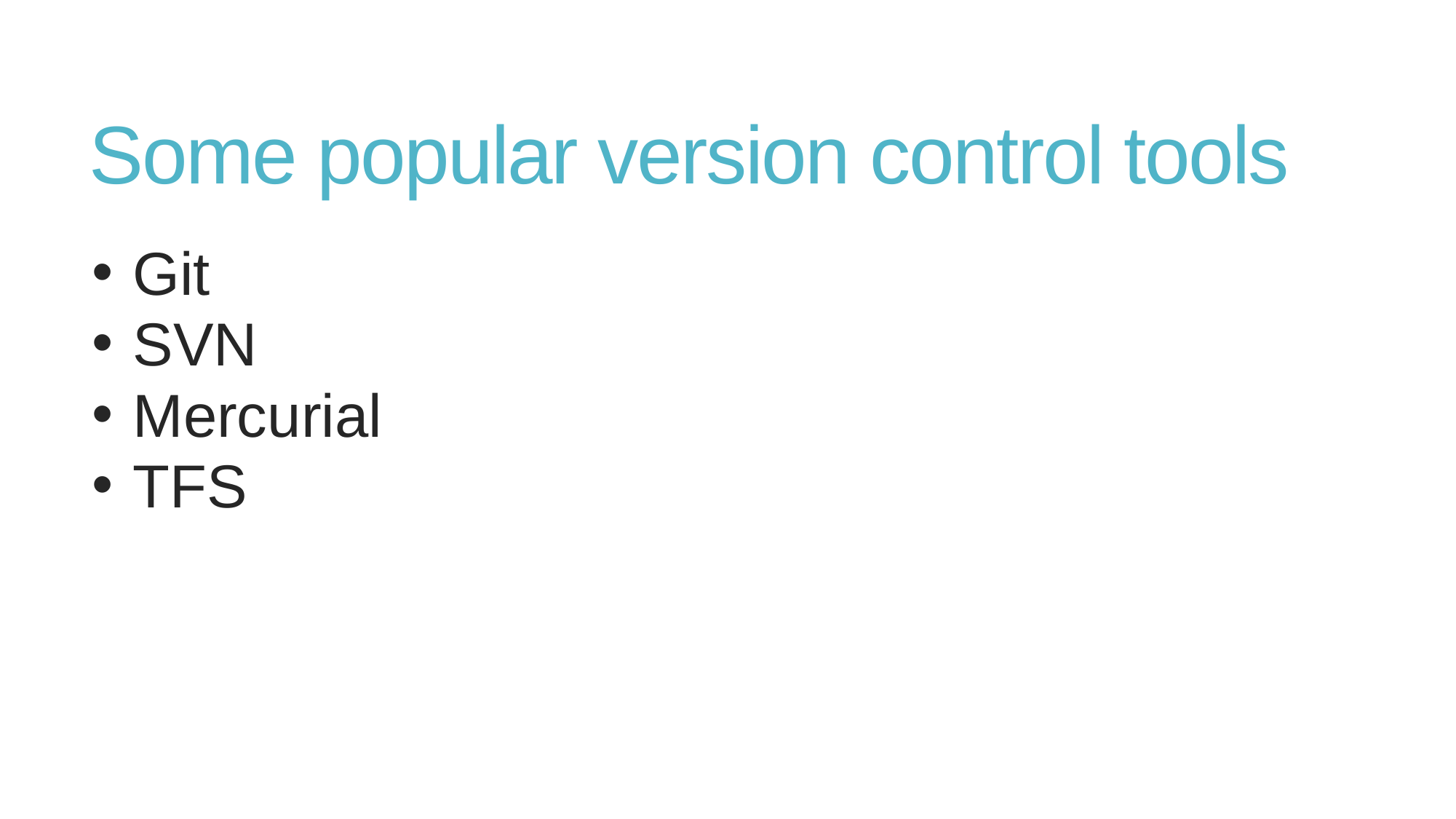

# Some popular version control tools
Git
SVN
Mercurial
TFS